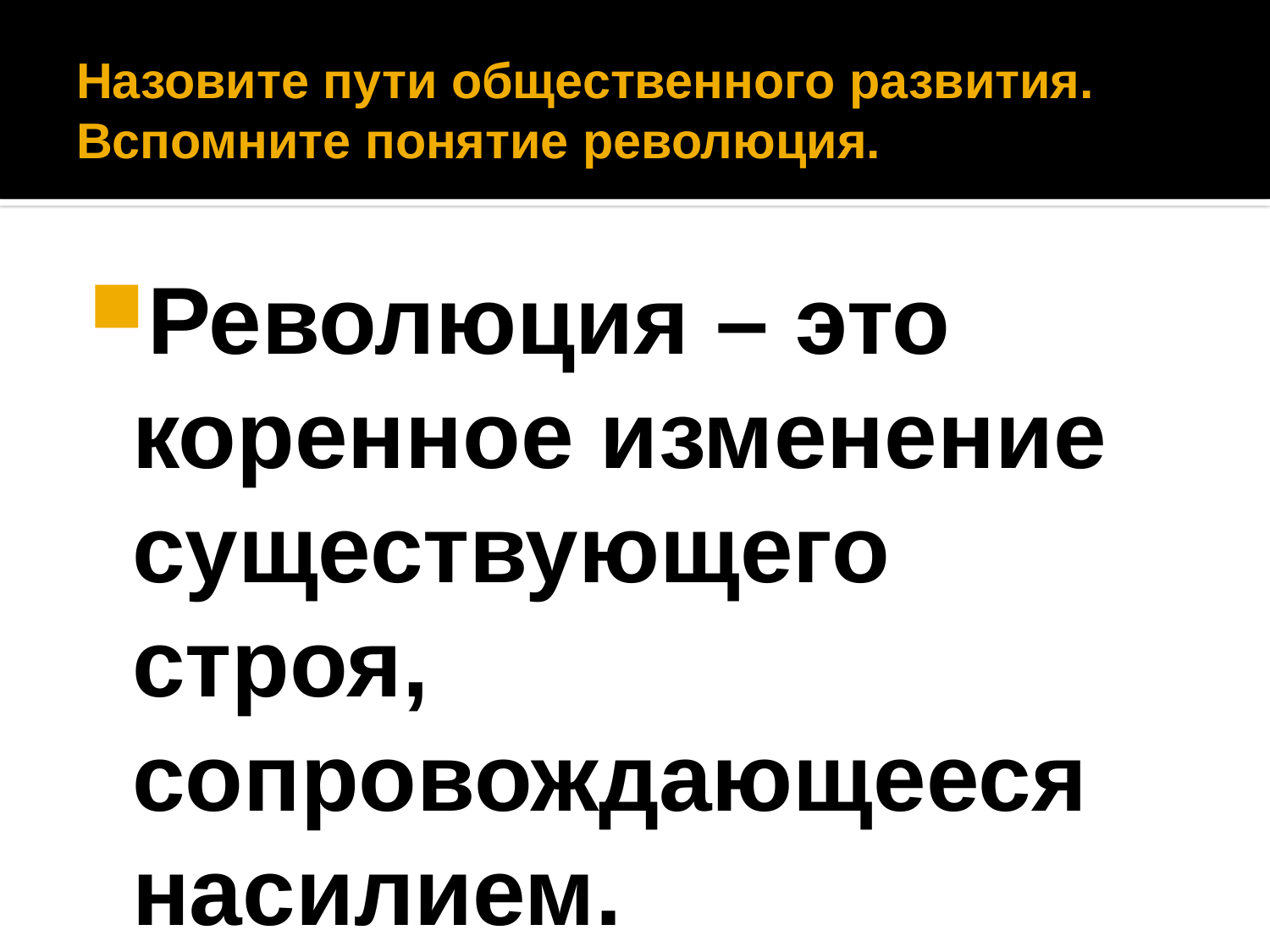

# Назовите пути общественного развития. Вспомните понятие революция.
Революция – это  коренное изменение существующего строя, сопровождающееся насилием.